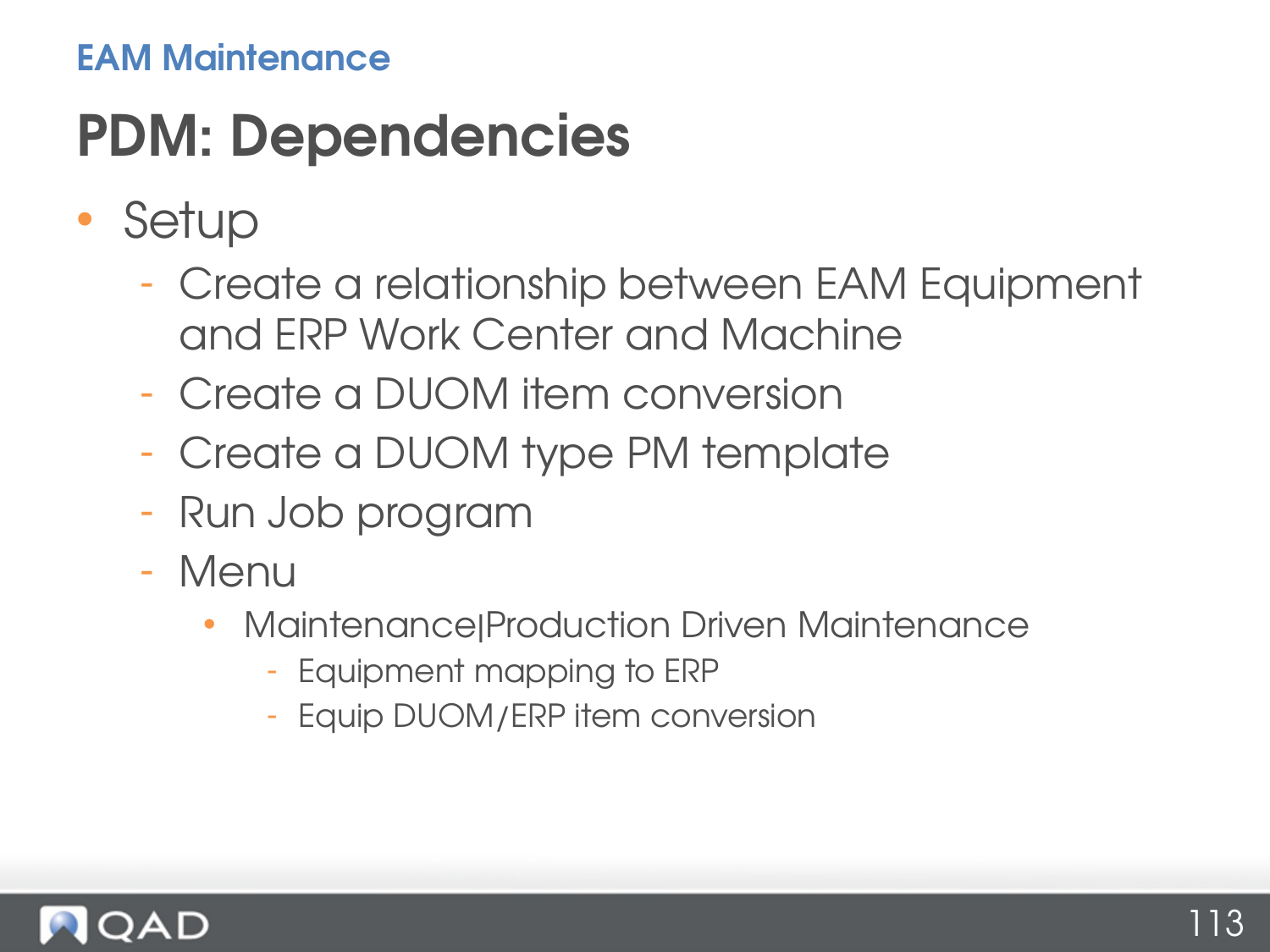

EAM Maintenance
# PDM: Dependencies
Setup
Create a relationship between EAM Equipment and ERP Work Center and Machine
Create a DUOM item conversion
Create a DUOM type PM template
Run Job program
Menu
 Maintenance|Production Driven Maintenance
Equipment mapping to ERP
Equip DUOM/ERP item conversion

113